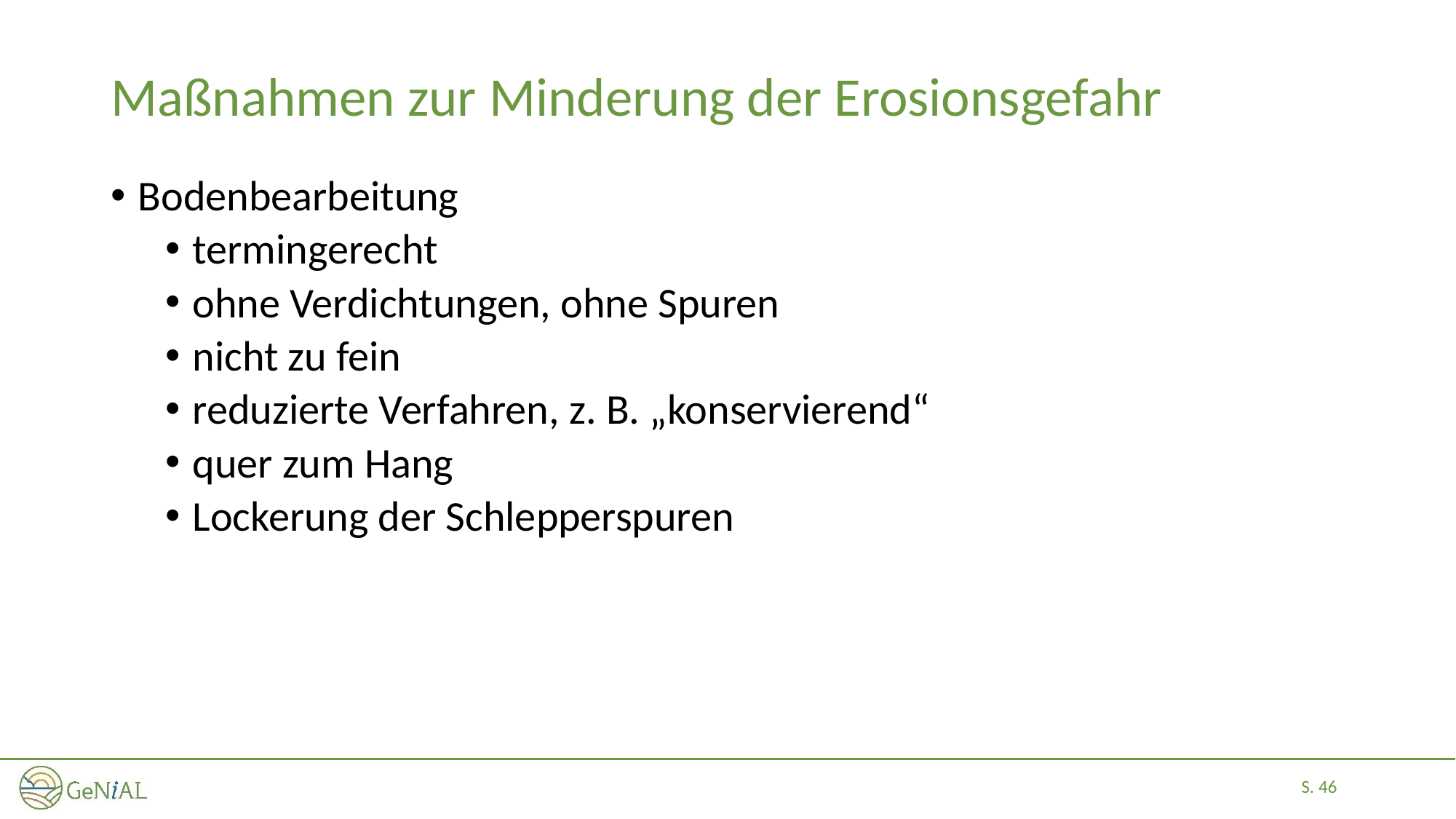

# Maßnahmen zur Minderung der Erosionsgefahr
Bodenbearbeitung
termingerecht
ohne Verdichtungen, ohne Spuren
nicht zu fein
reduzierte Verfahren, z. B. „konservierend“
quer zum Hang
Lockerung der Schlepperspuren